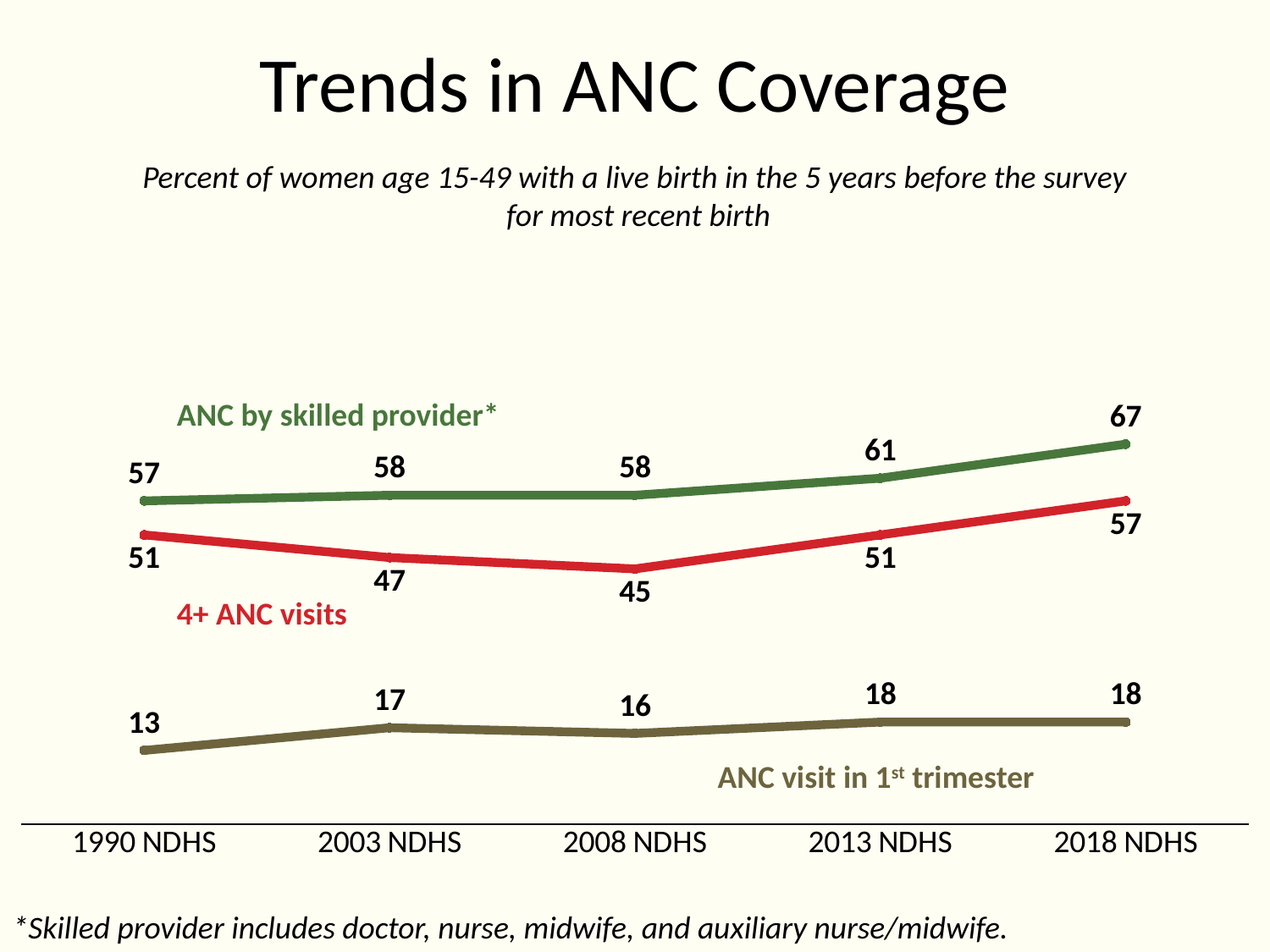

# Trends in ANC Coverage
Percent of women age 15-49 with a live birth in the 5 years before the survey
 for most recent birth

### Chart

| Category | ANC by skilled provider* | 4+ ANC visits | ANC in 1st trimester |
|---|---|---|---|
| 1990 NDHS | 57.0 | 51.0 | 13.0 |
| 2003 NDHS | 58.0 | 47.0 | 17.0 |
| 2008 NDHS | 58.0 | 45.0 | 16.0 |
| 2013 NDHS | 61.0 | 51.0 | 18.0 |
| 2018 NDHS | 67.0 | 57.0 | 18.0 |
ANC by skilled provider*
4+ ANC visits
ANC visit in 1st trimester
*Skilled provider includes doctor, nurse, midwife, and auxiliary nurse/midwife.